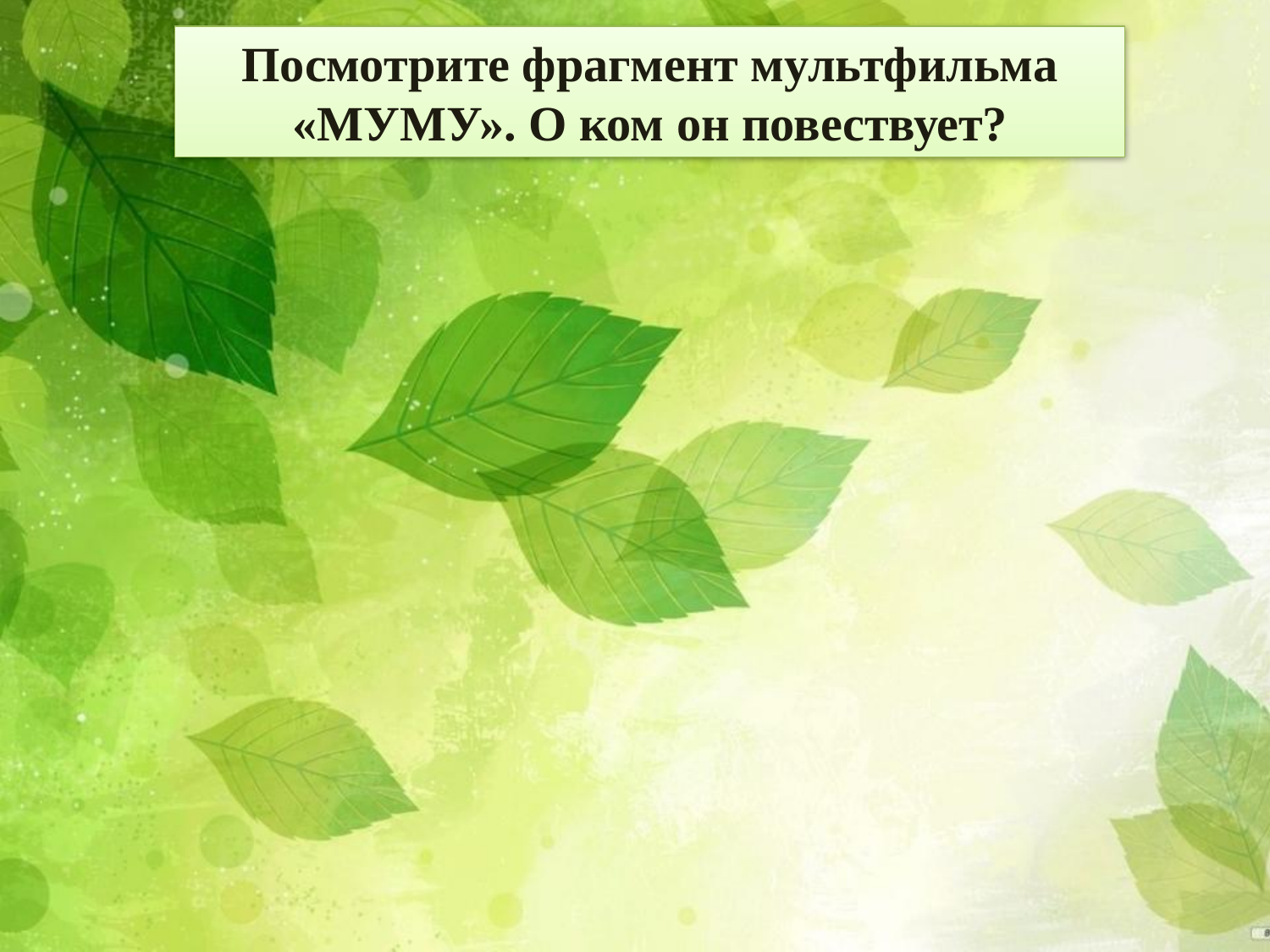

Посмотрите фрагмент мультфильма «МУМУ». О ком он повествует?